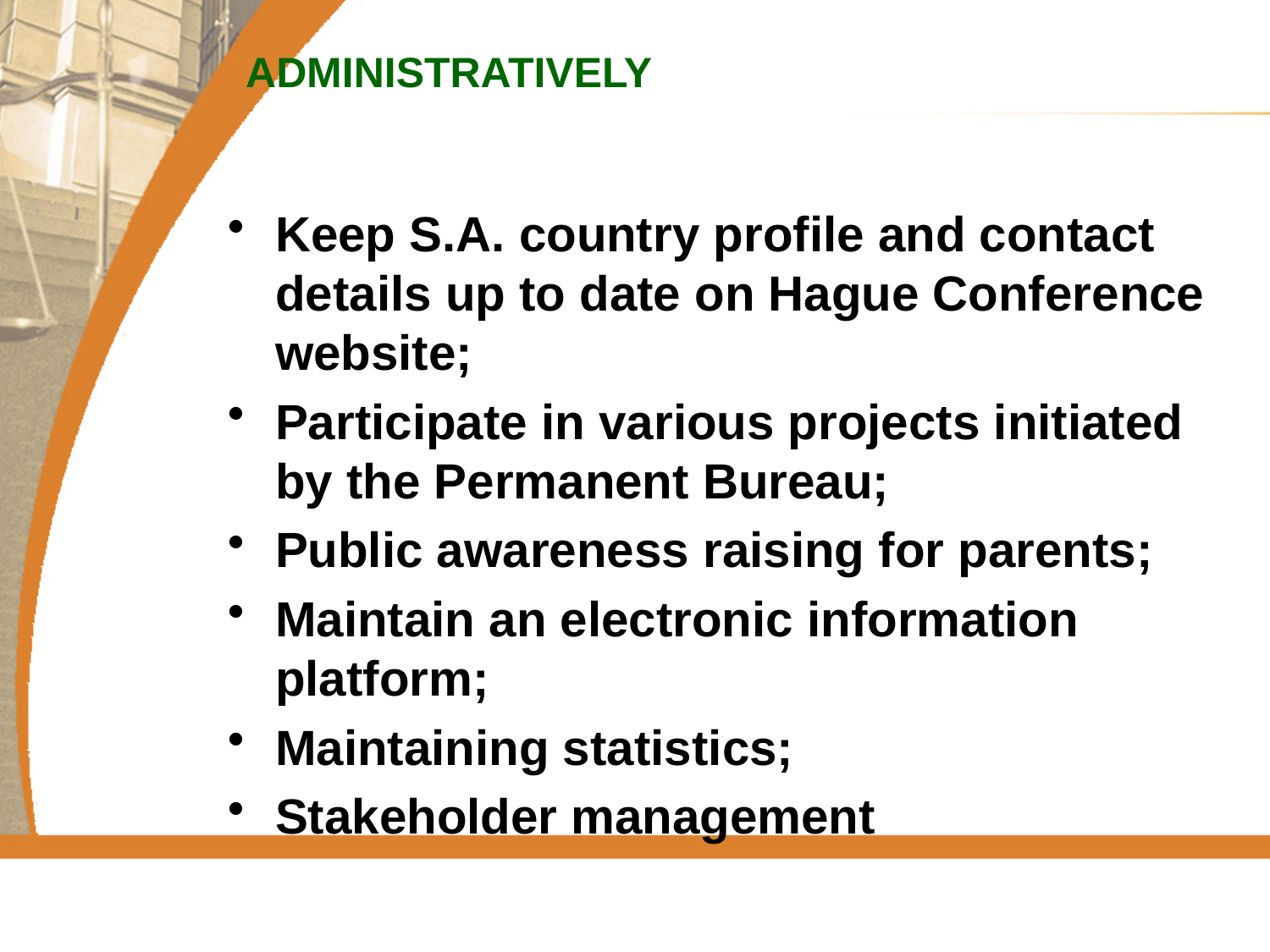

# ADMINISTRATIVELY
Keep S.A. country profile and contact details up to date on Hague Conference website;
Participate in various projects initiated by the Permanent Bureau;
Public awareness raising for parents;
Maintain an electronic information platform;
Maintaining statistics;
Stakeholder management